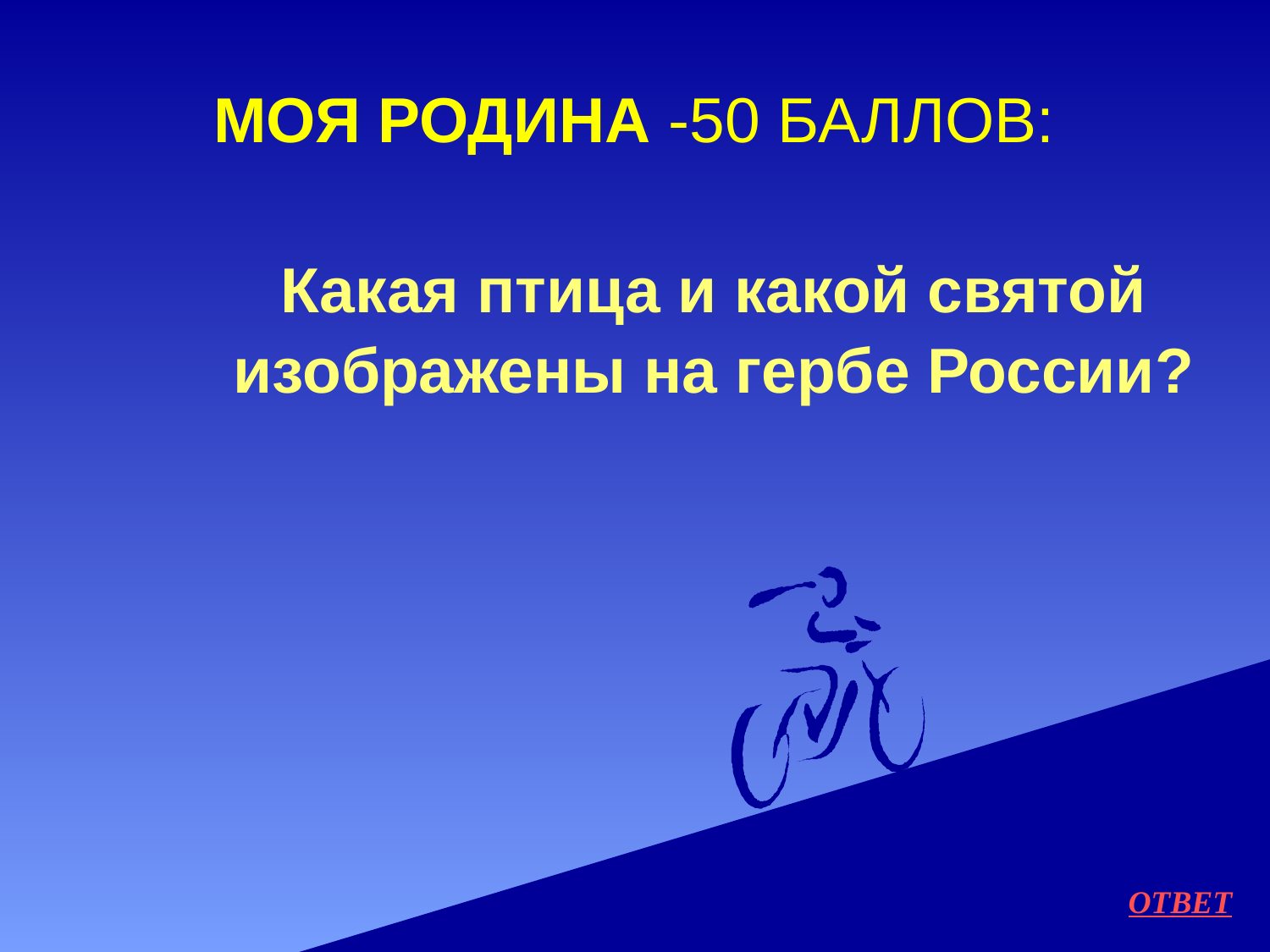

# МОЯ РОдина -50 баллов:
  Какая птица и какой святой изображены на гербе России?
ОТВЕТ